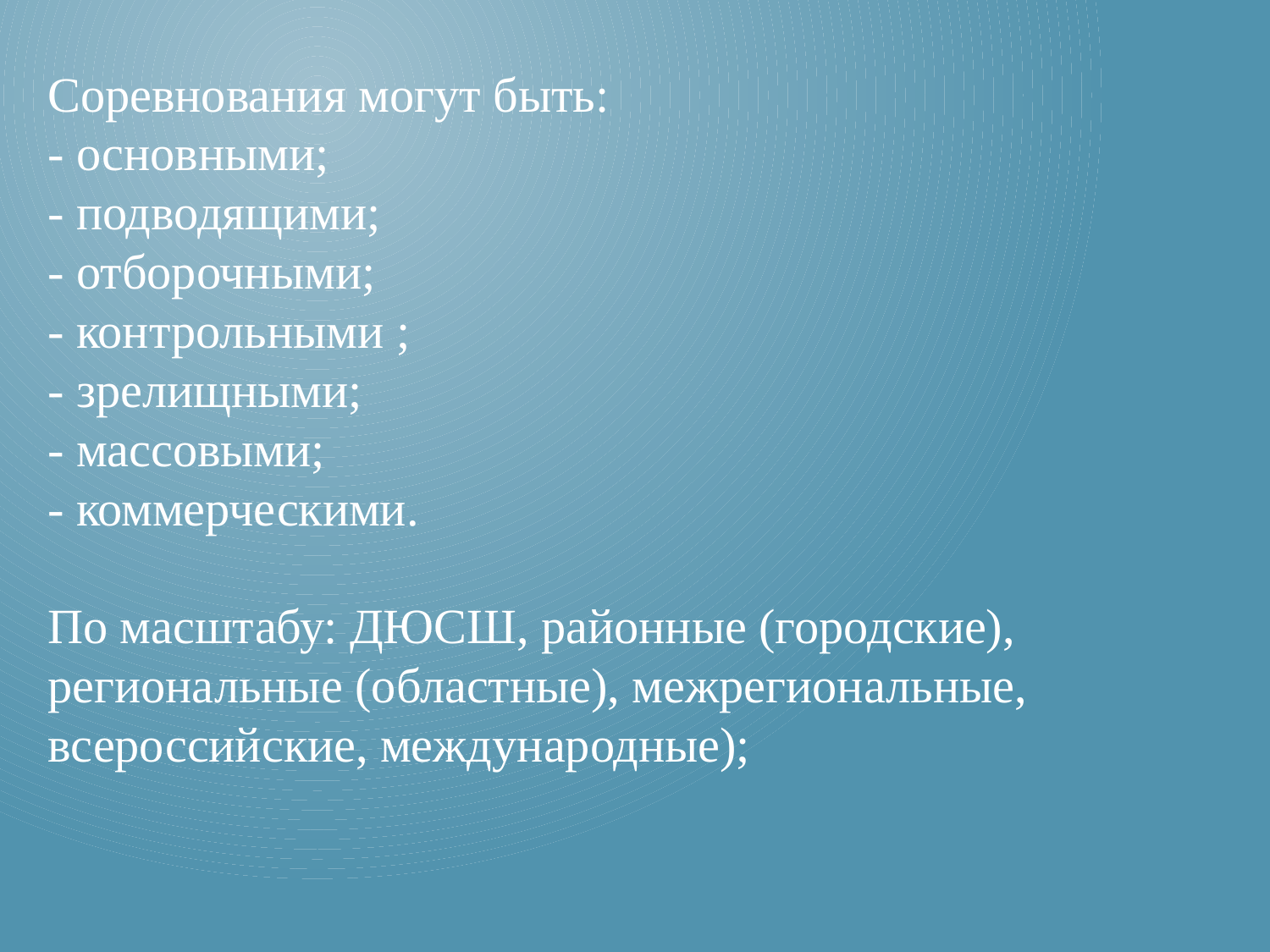

# Соревнования могут быть: - основными; - подводящими; - отборочными; - контрольными ; - зрелищными; - массовыми; - коммерческими. По масштабу: ДЮСШ, районные (городские), региональные (областные), межрегиональные, всероссийские, международные);